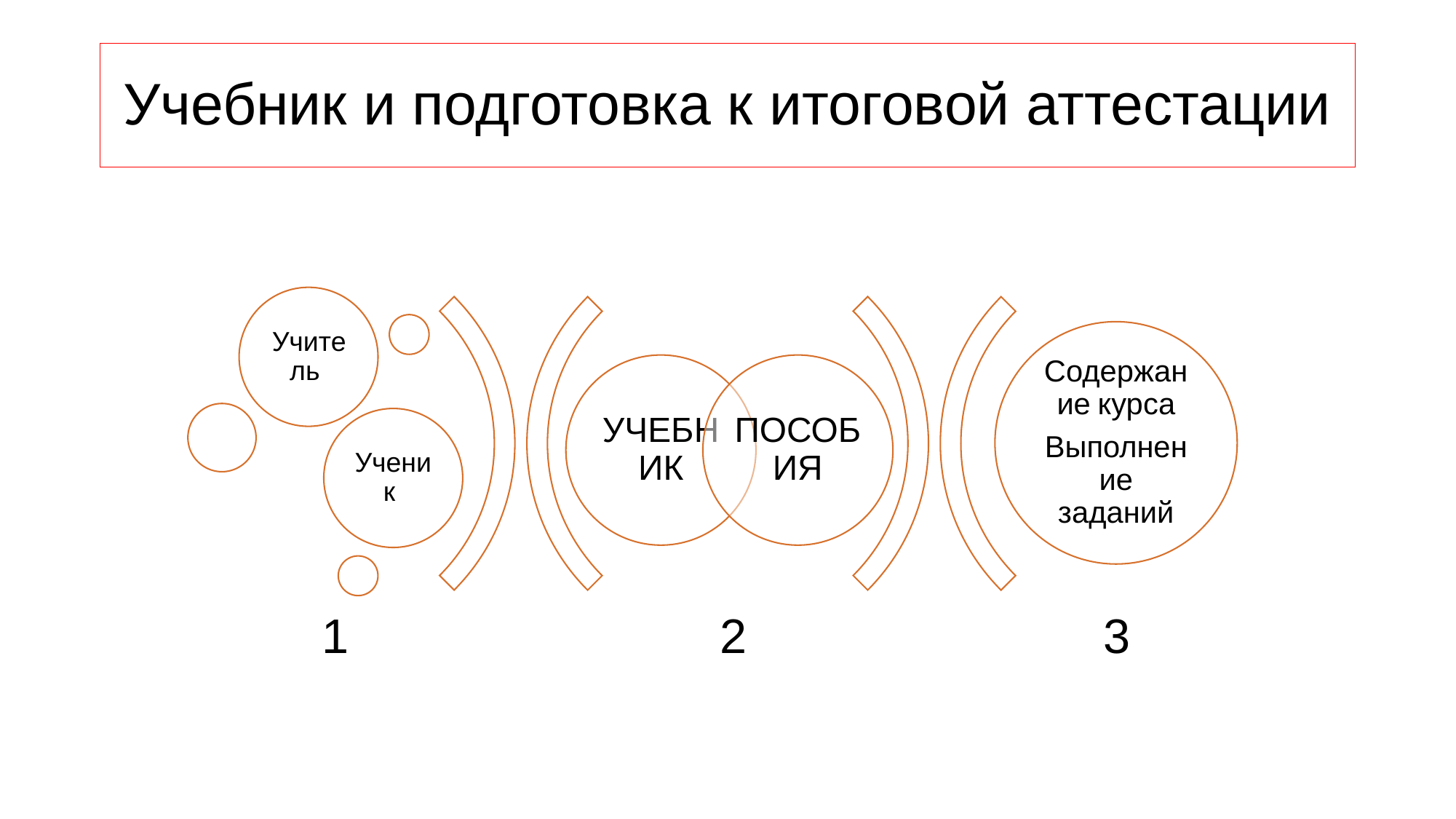

# Учебник и подготовка к итоговой аттестации
2
3
УЧЕБНИК
ПОСОБИЯ
Учитель
Ученик
Содержание курса
Выполнение заданий
1